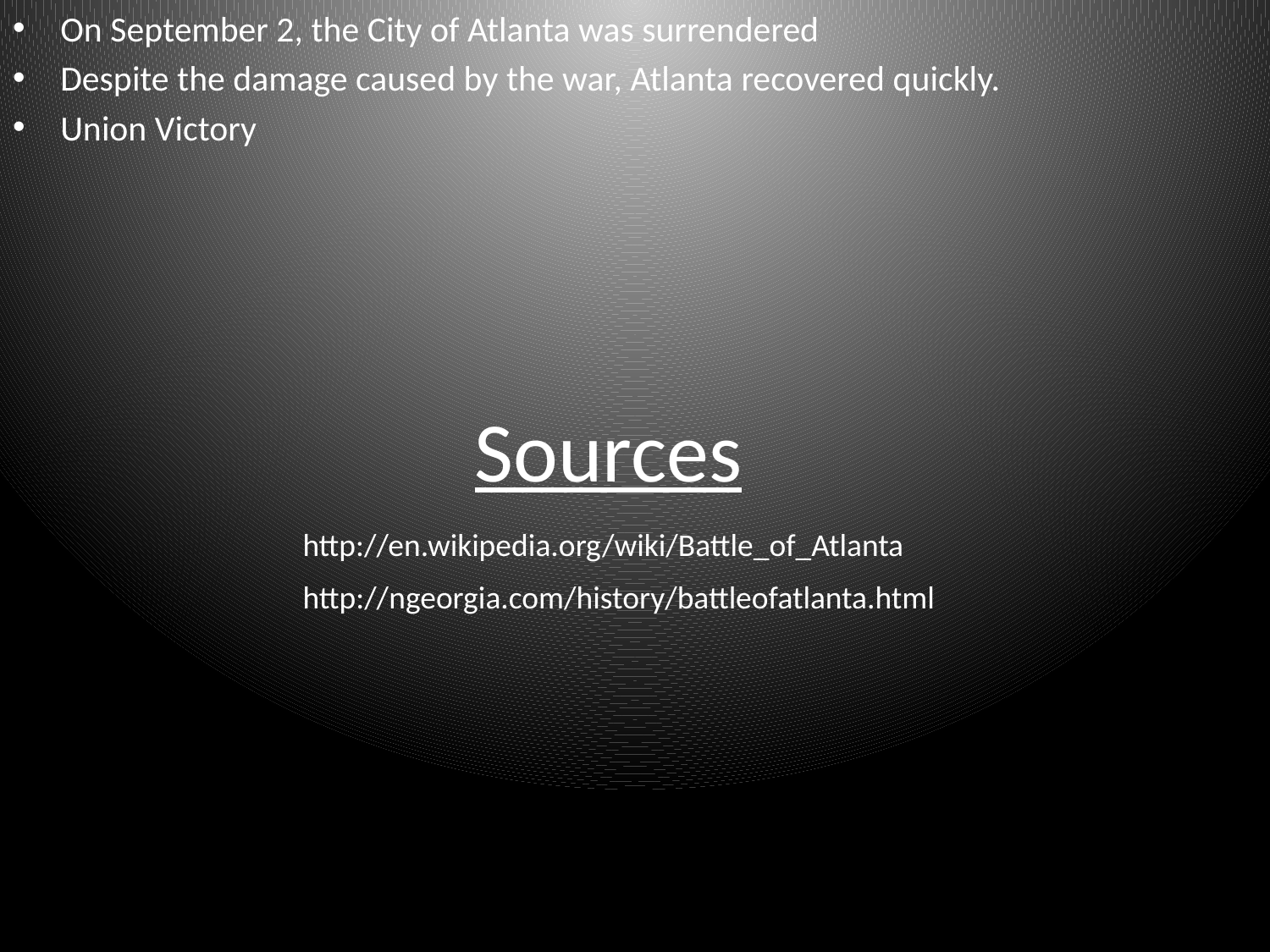

On September 2, the City of Atlanta was surrendered
Despite the damage caused by the war, Atlanta recovered quickly.
Union Victory
Sources
http://en.wikipedia.org/wiki/Battle_of_Atlanta
http://ngeorgia.com/history/battleofatlanta.html